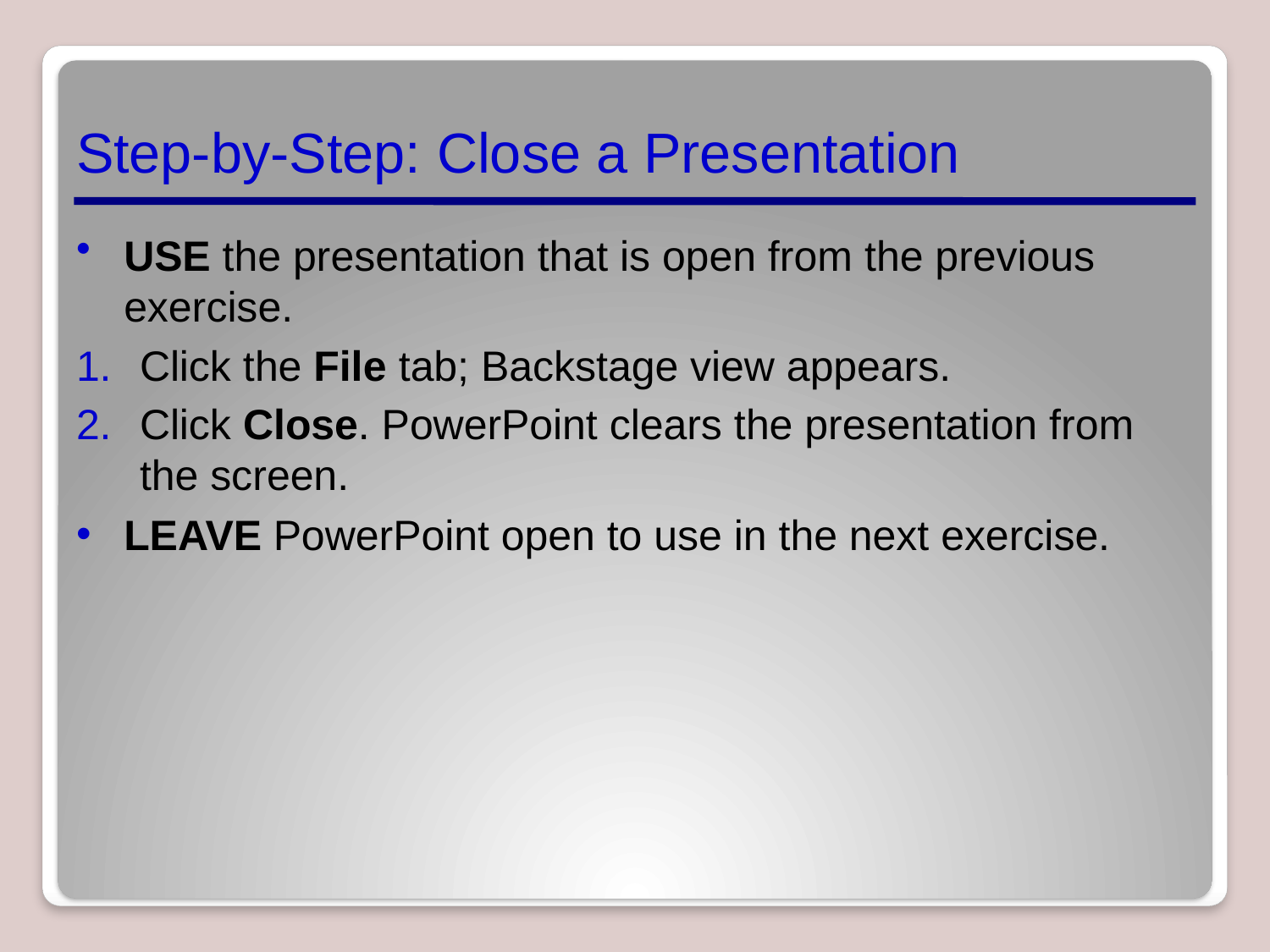

# Step-by-Step: Close a Presentation
USE the presentation that is open from the previous exercise.
Click the File tab; Backstage view appears.
Click Close. PowerPoint clears the presentation from the screen.
LEAVE PowerPoint open to use in the next exercise.